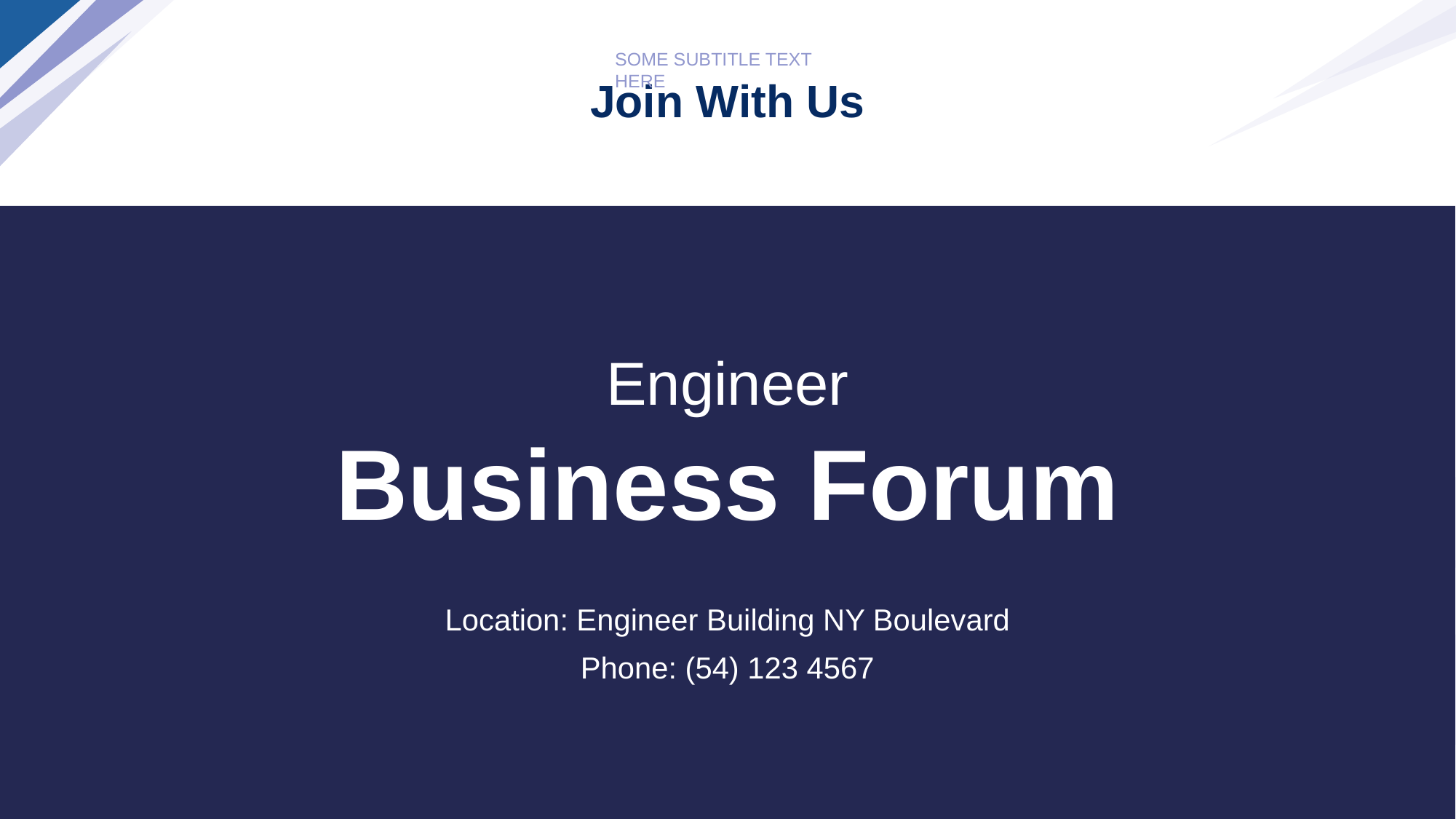

SOME SUBTITLE TEXT HERE
# Join With Us

Engineer
Business Forum

Location: Engineer Building NY Boulevard
Phone: (54) 123 4567